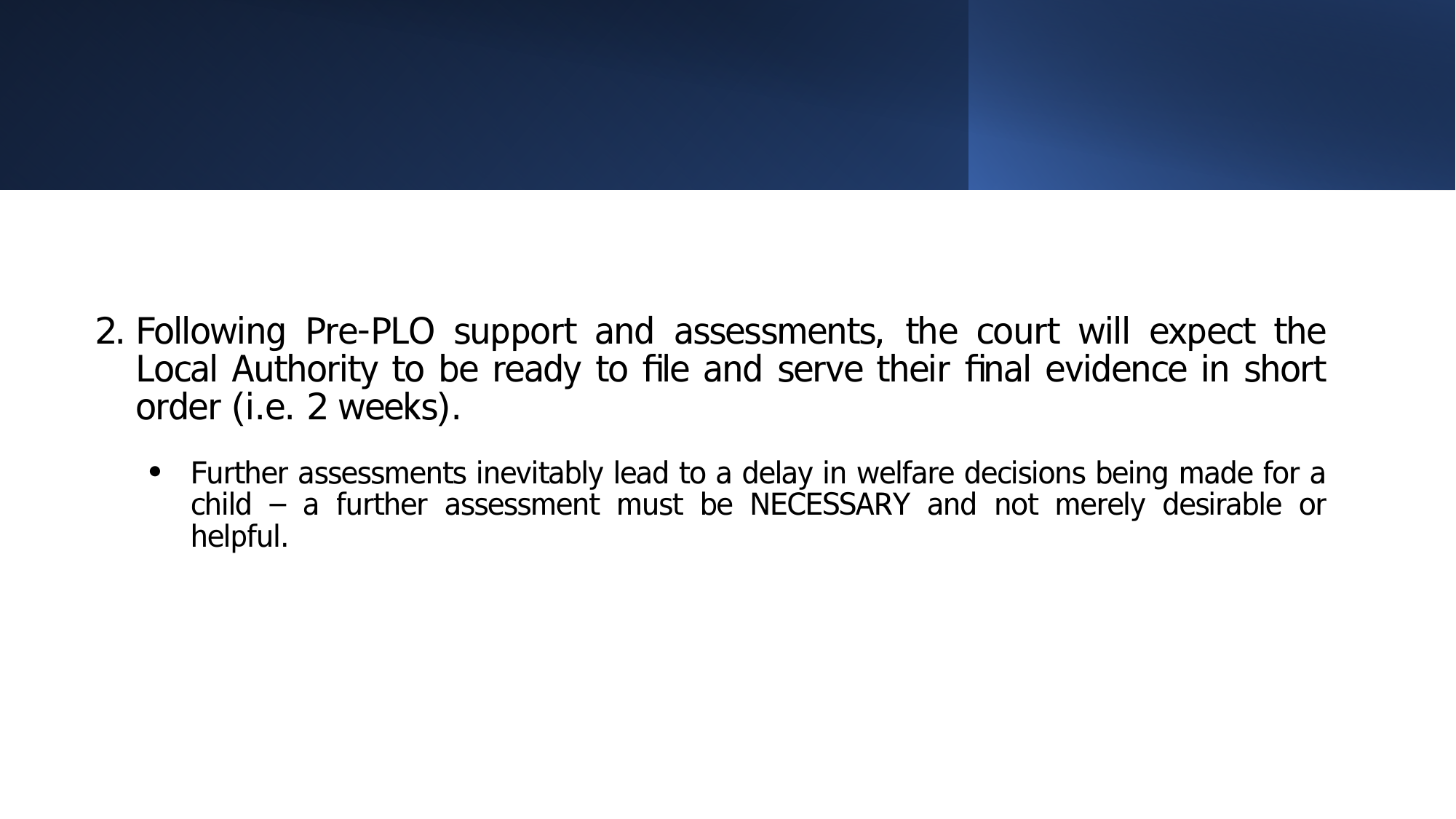

Following Pre-PLO support and assessments, the court will expect the Local Authority to be ready to file and serve their final evidence in short order (i.e. 2 weeks).

Further assessments inevitably lead to a delay in welfare decisions being made for a child – a further assessment must be NECESSARY and not merely desirable or helpful.